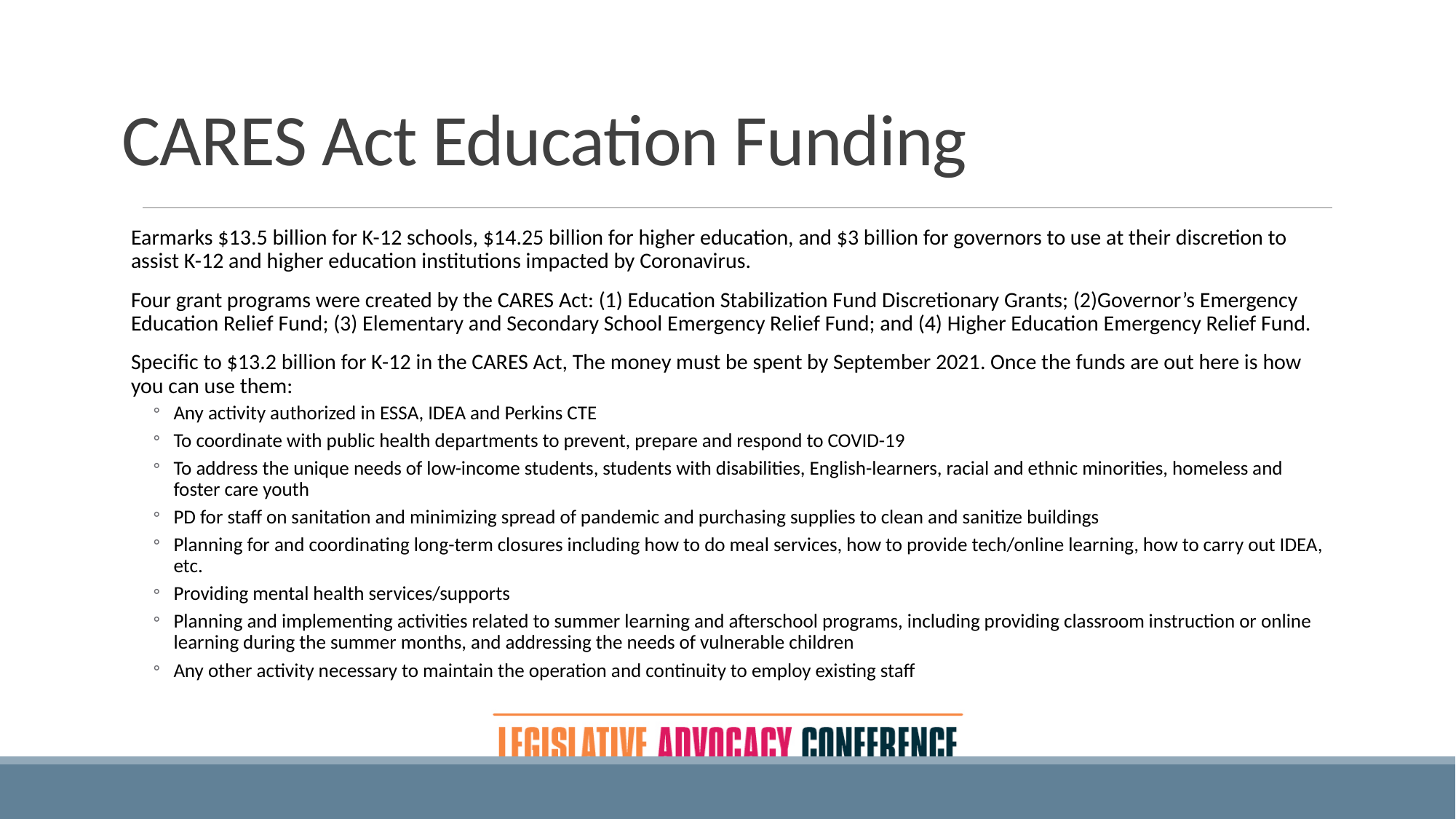

# CARES Act Education Funding
Earmarks $13.5 billion for K-12 schools, $14.25 billion for higher education, and $3 billion for governors to use at their discretion to assist K-12 and higher education institutions impacted by Coronavirus.
Four grant programs were created by the CARES Act: (1) Education Stabilization Fund Discretionary Grants; (2)Governor’s Emergency Education Relief Fund; (3) Elementary and Secondary School Emergency Relief Fund; and (4) Higher Education Emergency Relief Fund.
Specific to $13.2 billion for K-12 in the CARES Act, The money must be spent by September 2021. Once the funds are out here is how you can use them:
Any activity authorized in ESSA, IDEA and Perkins CTE
To coordinate with public health departments to prevent, prepare and respond to COVID-19
To address the unique needs of low-income students, students with disabilities, English-learners, racial and ethnic minorities, homeless and foster care youth
PD for staff on sanitation and minimizing spread of pandemic and purchasing supplies to clean and sanitize buildings
Planning for and coordinating long-term closures including how to do meal services, how to provide tech/online learning, how to carry out IDEA, etc.
Providing mental health services/supports
Planning and implementing activities related to summer learning and afterschool programs, including providing classroom instruction or online learning during the summer months, and addressing the needs of vulnerable children
Any other activity necessary to maintain the operation and continuity to employ existing staff